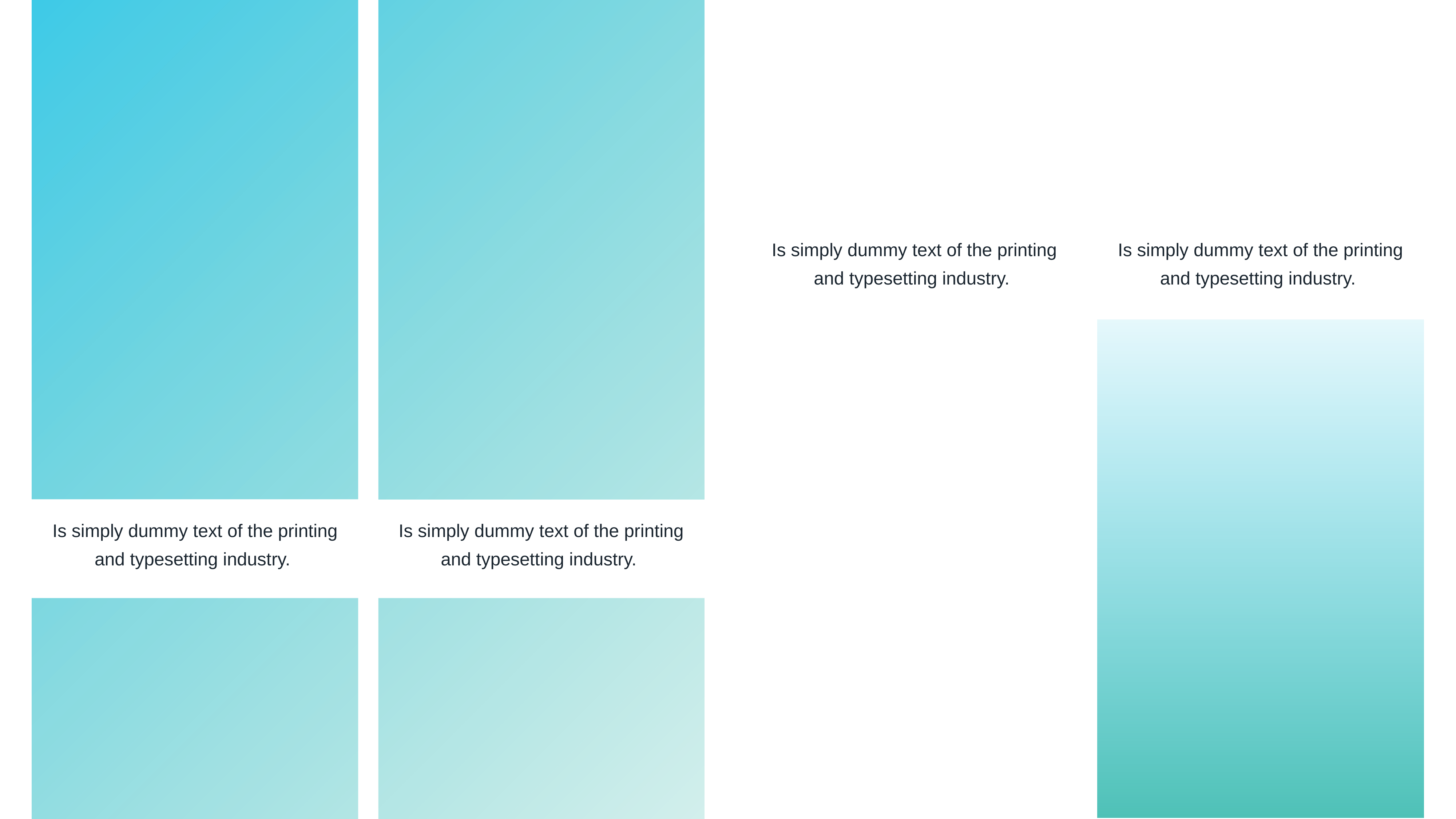

Is simply dummy text of the printing and typesetting industry.
Is simply dummy text of the printing and typesetting industry.

Is simply dummy text of the printing and typesetting industry.
Is simply dummy text of the printing and typesetting industry.